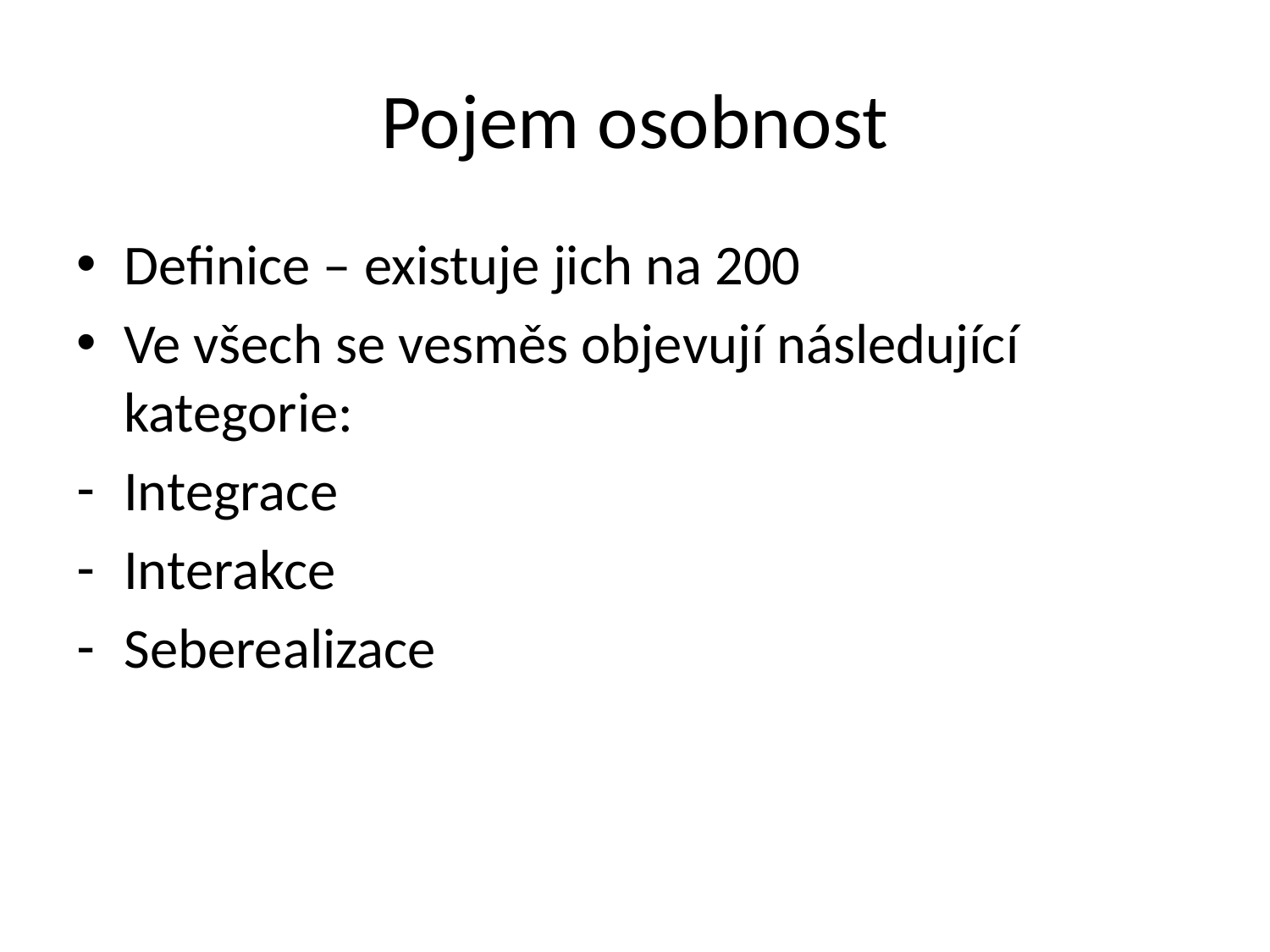

# Pojem osobnost
Definice – existuje jich na 200
Ve všech se vesměs objevují následující kategorie:
Integrace
Interakce
Seberealizace